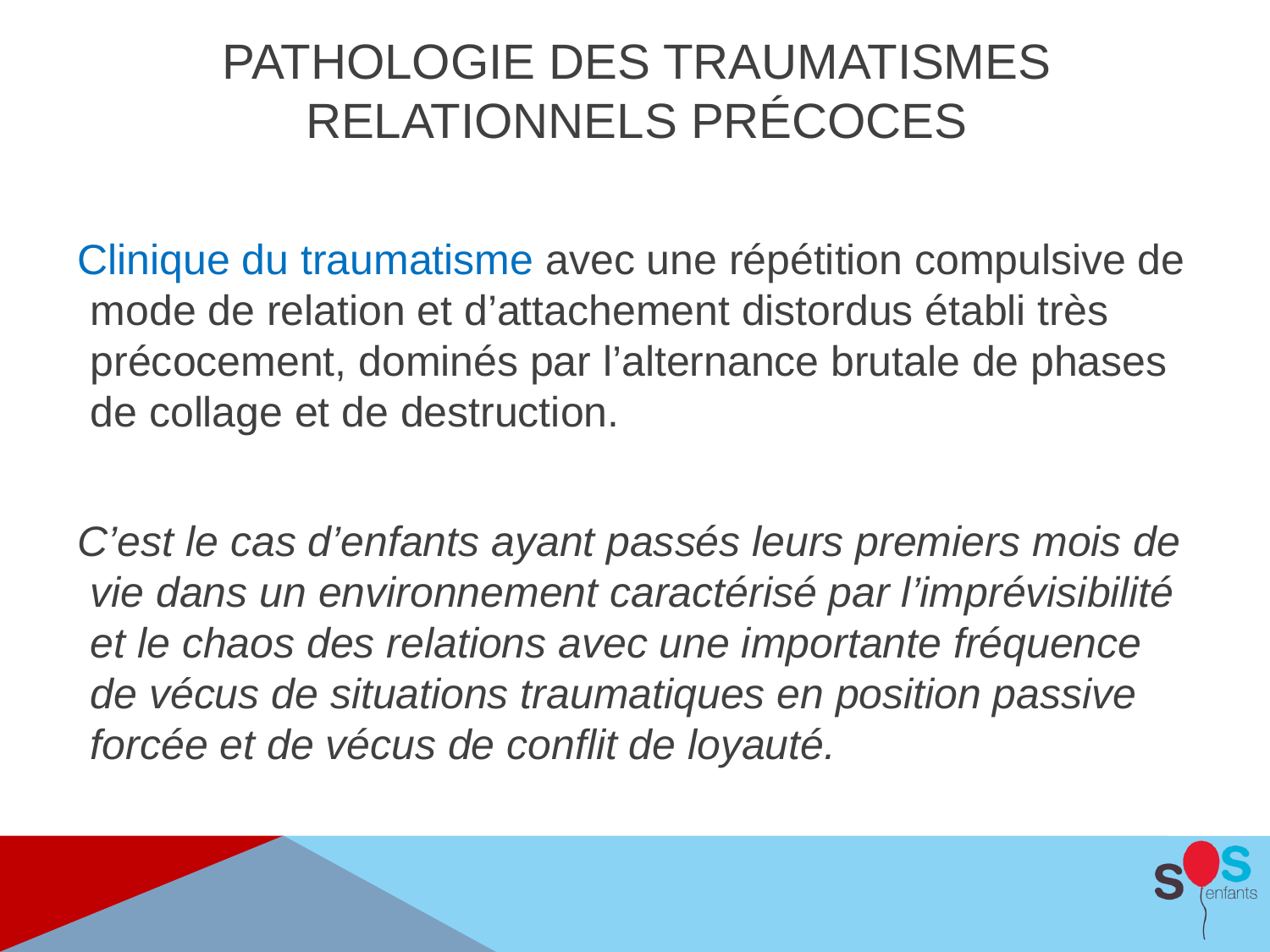

# Pathologie des traumatismes relationnels précoces
Clinique du traumatisme avec une répétition compulsive de mode de relation et d’attachement distordus établi très précocement, dominés par l’alternance brutale de phases de collage et de destruction.

C’est le cas d’enfants ayant passés leurs premiers mois de vie dans un environnement caractérisé par l’imprévisibilité et le chaos des relations avec une importante fréquence de vécus de situations traumatiques en position passive forcée et de vécus de conflit de loyauté.